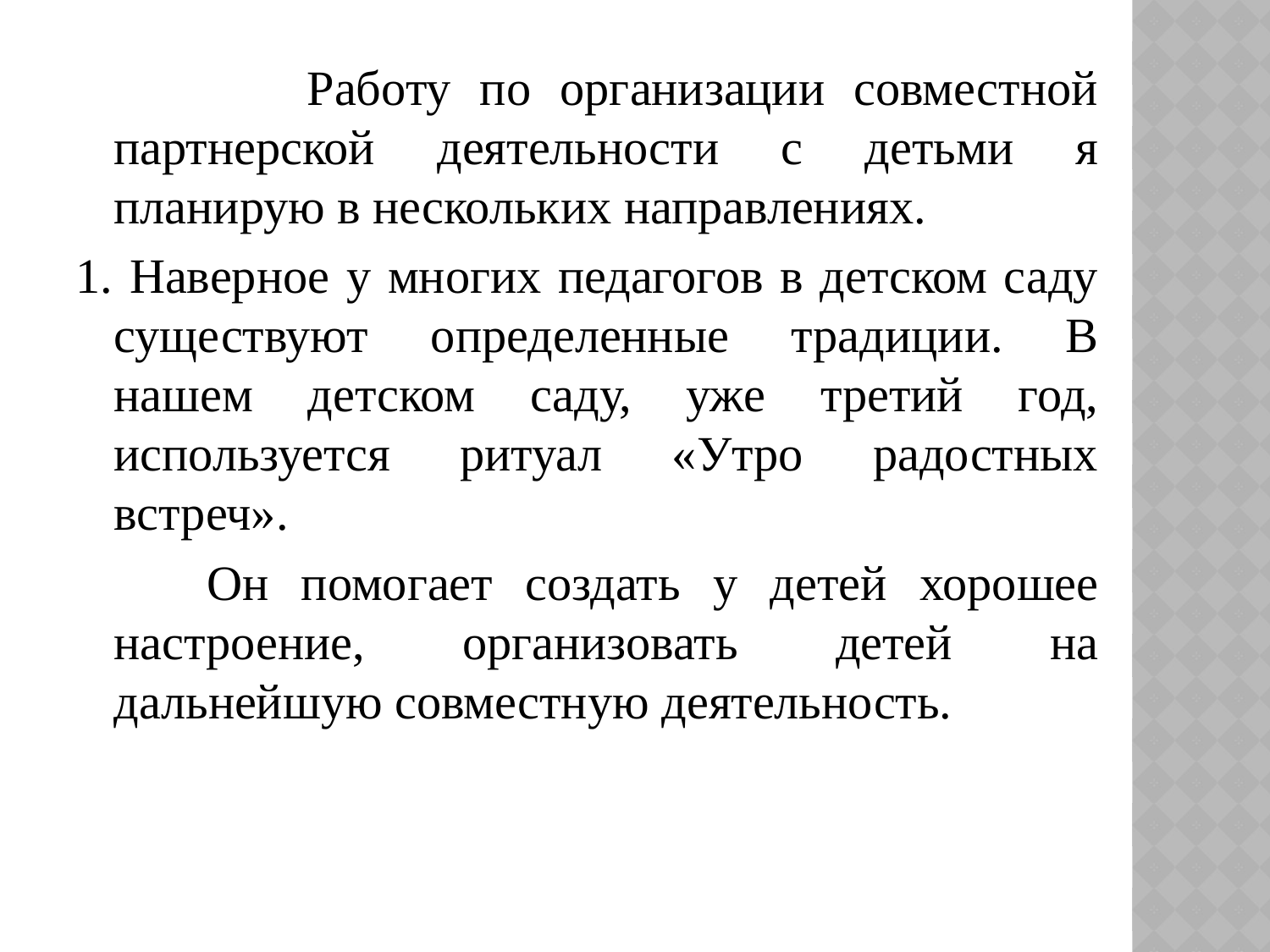

Работу по организации совместной партнерской деятельности с детьми я планирую в нескольких направлениях.
1. Наверное у многих педагогов в детском саду существуют определенные традиции. В нашем детском саду, уже третий год, используется ритуал «Утро радостных встреч».
    Он помогает создать у детей хорошее настроение, организовать детей на дальнейшую совместную деятельность.